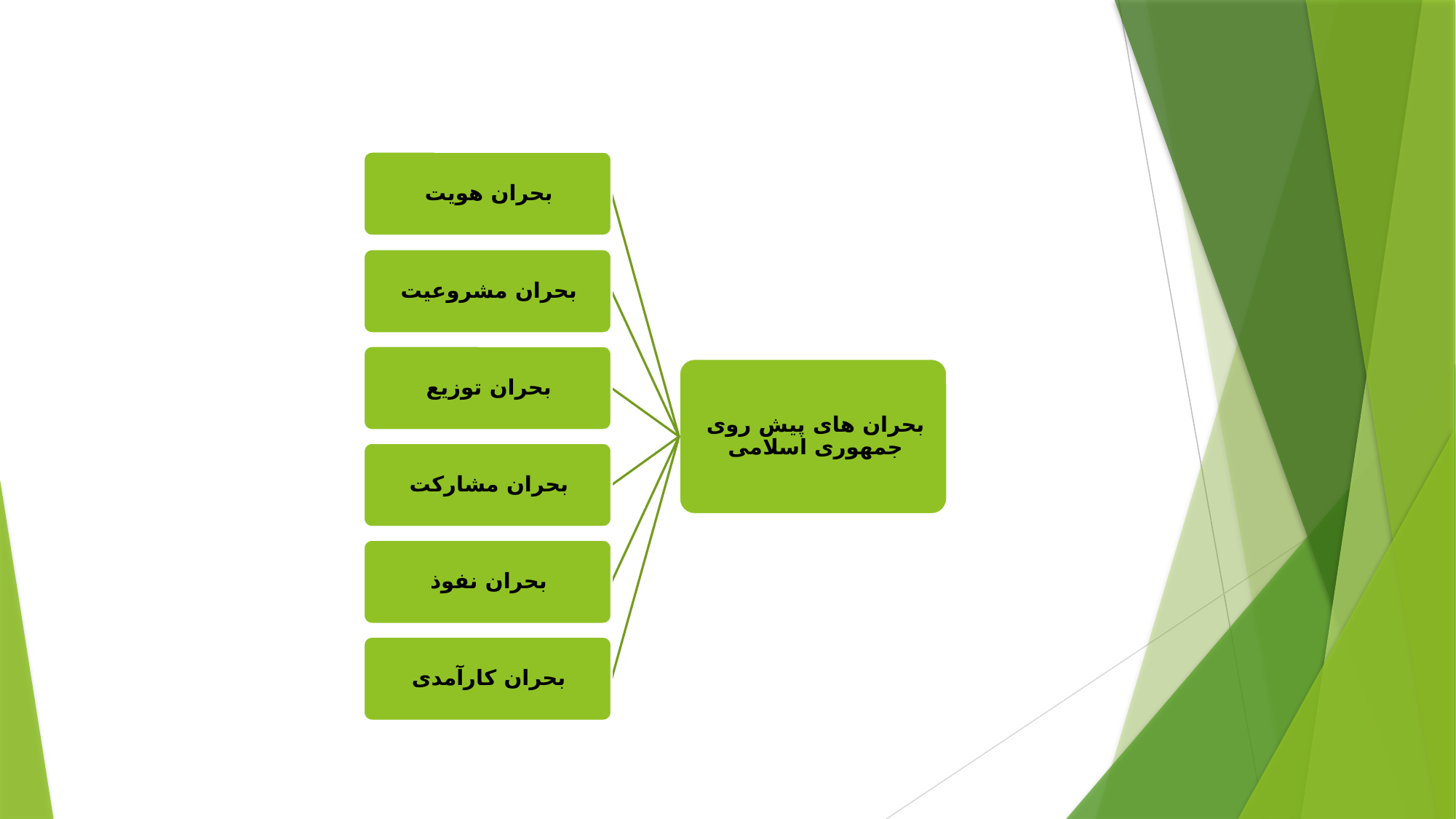

بحران های پیش روی جمهوری اسلامی

بحران هویت

بحران مشروعیت

بحران توزیع

بحران مشارکت

بحران نفوذ

بحران کارآمدی